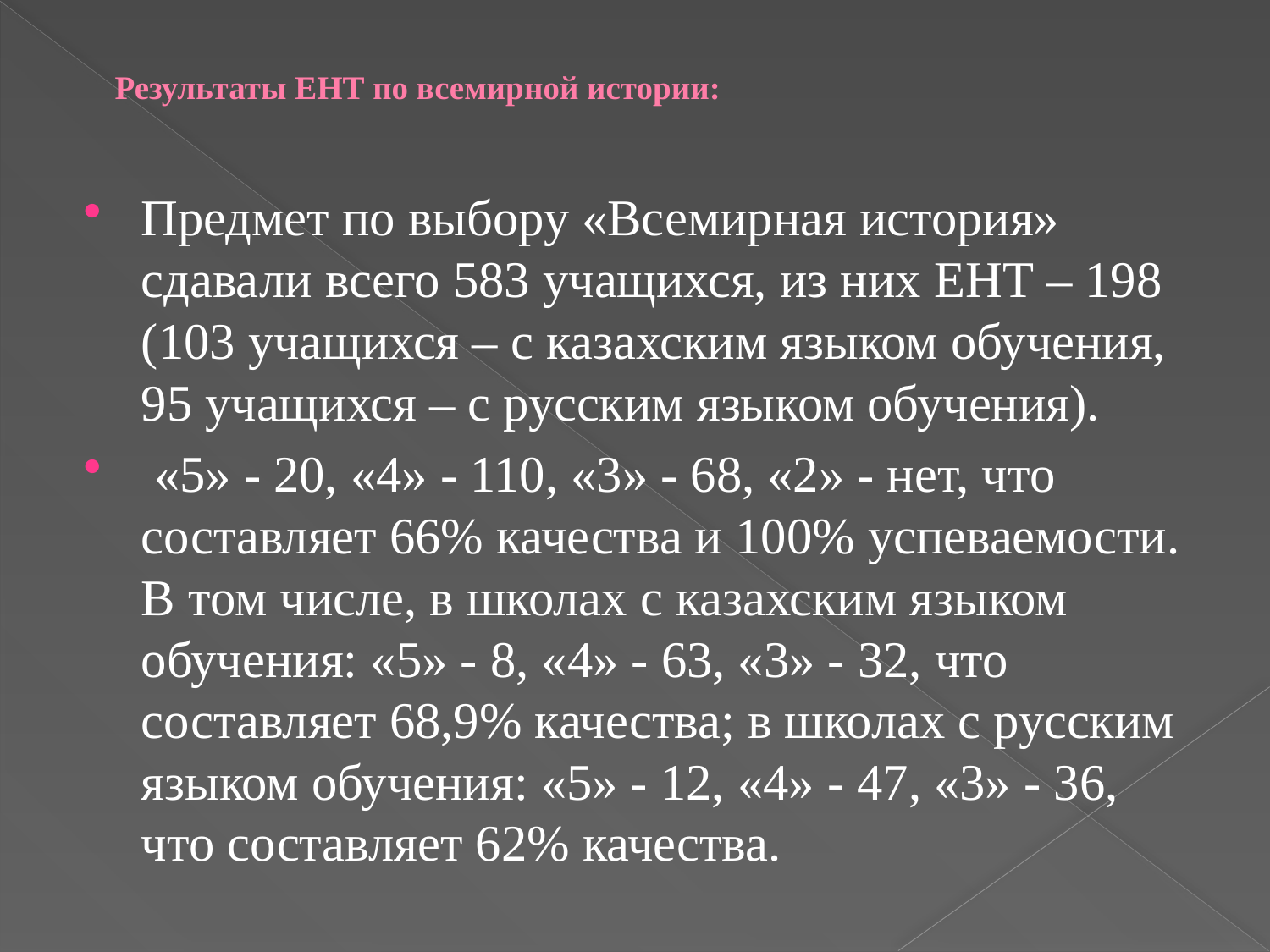

# Результаты ЕНТ по всемирной истории:
Предмет по выбору «Всемирная история» сдавали всего 583 учащихся, из них ЕНТ – 198 (103 учащихся – с казахским языком обучения, 95 учащихся – с русским языком обучения).
 «5» - 20, «4» - 110, «3» - 68, «2» - нет, что составляет 66% качества и 100% успеваемости. В том числе, в школах с казахским языком обучения: «5» - 8, «4» - 63, «3» - 32, что составляет 68,9% качества; в школах с русским языком обучения: «5» - 12, «4» - 47, «3» - 36, что составляет 62% качества.